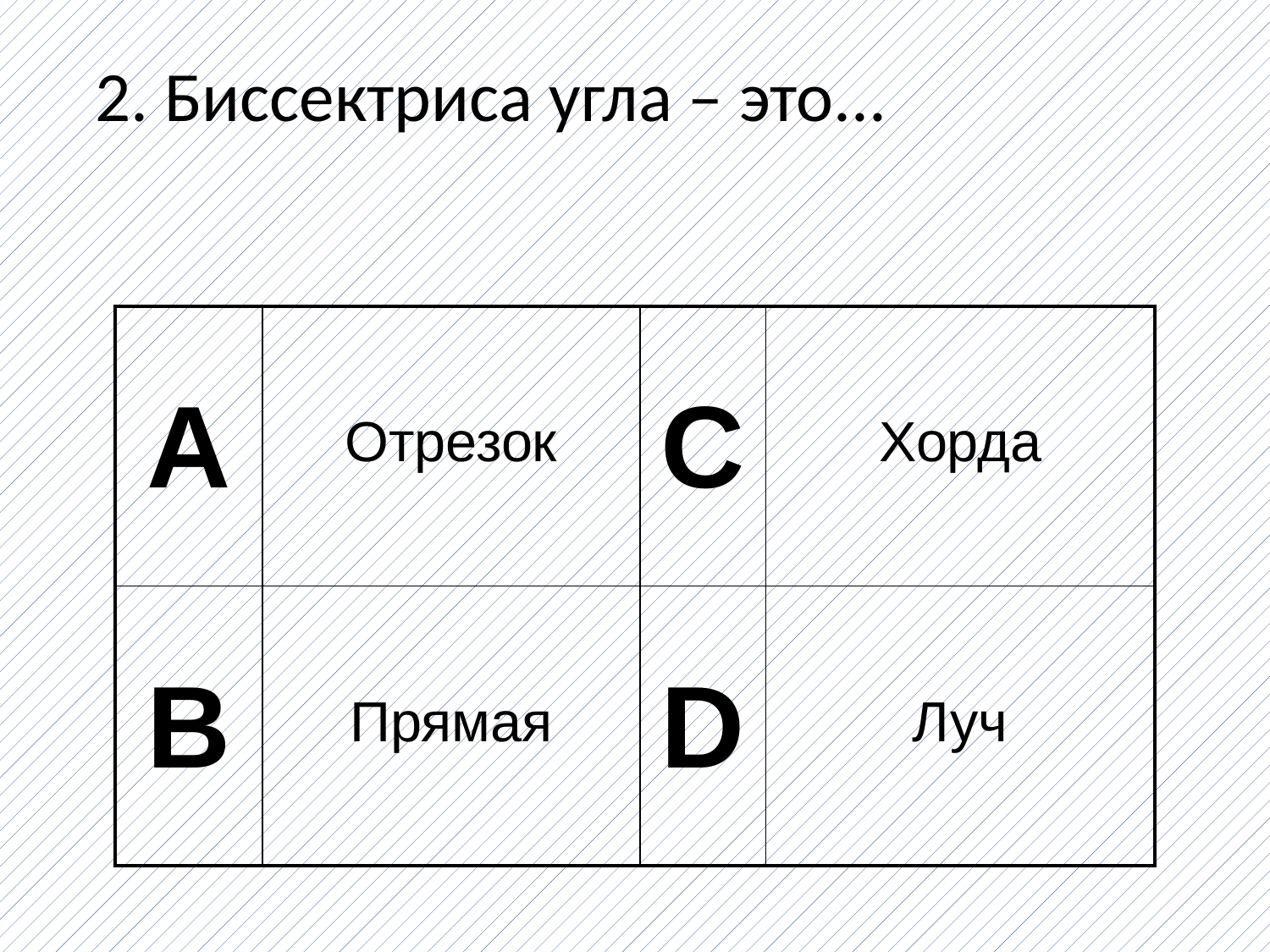

2. Биссектриса угла – это...
| А | Отрезок | C | Хорда |
| --- | --- | --- | --- |
| B | Прямая | D | Луч |